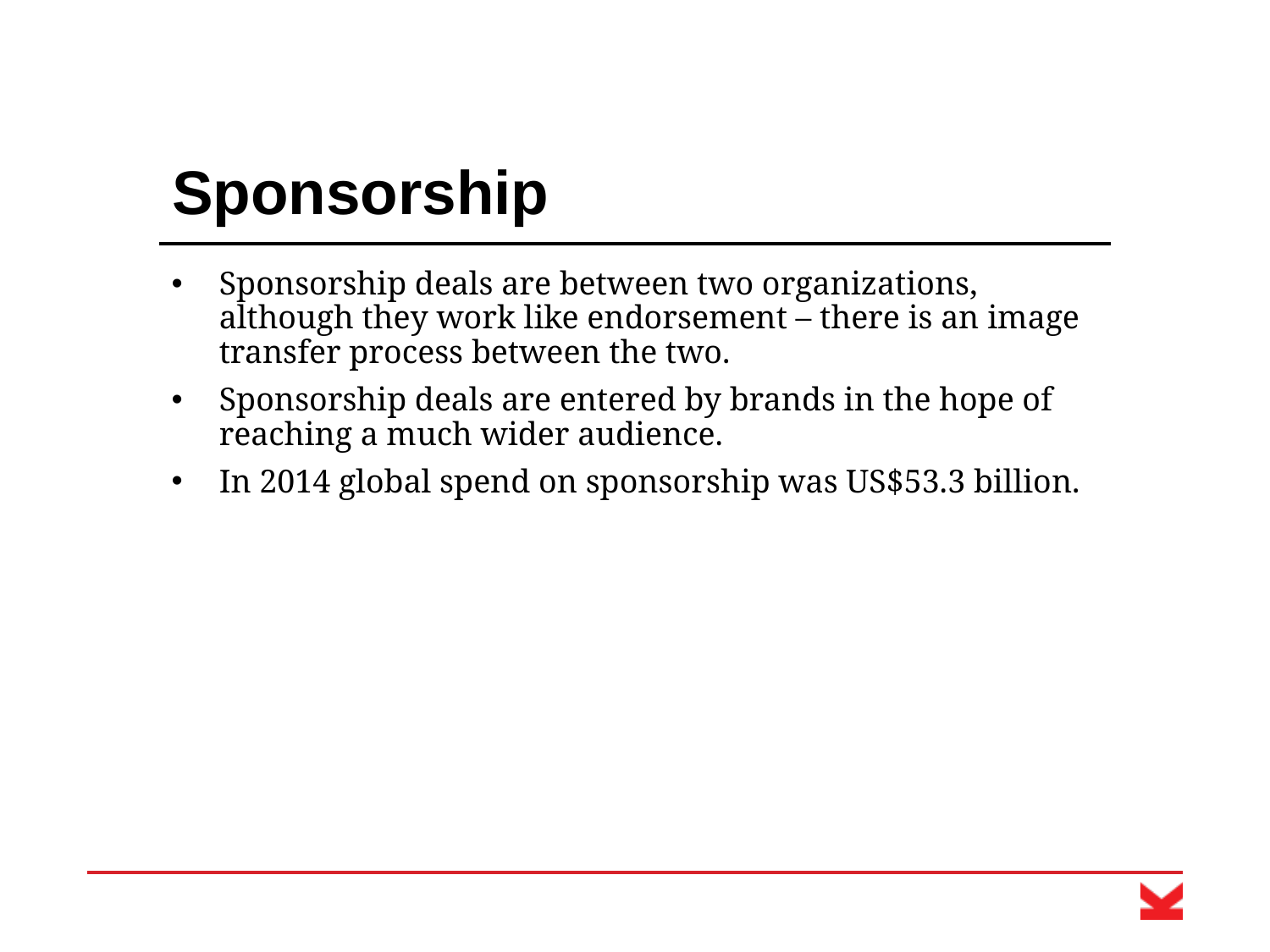

# Sponsorship
Sponsorship deals are between two organizations, although they work like endorsement – there is an image transfer process between the two.
Sponsorship deals are entered by brands in the hope of reaching a much wider audience.
In 2014 global spend on sponsorship was US$53.3 billion.